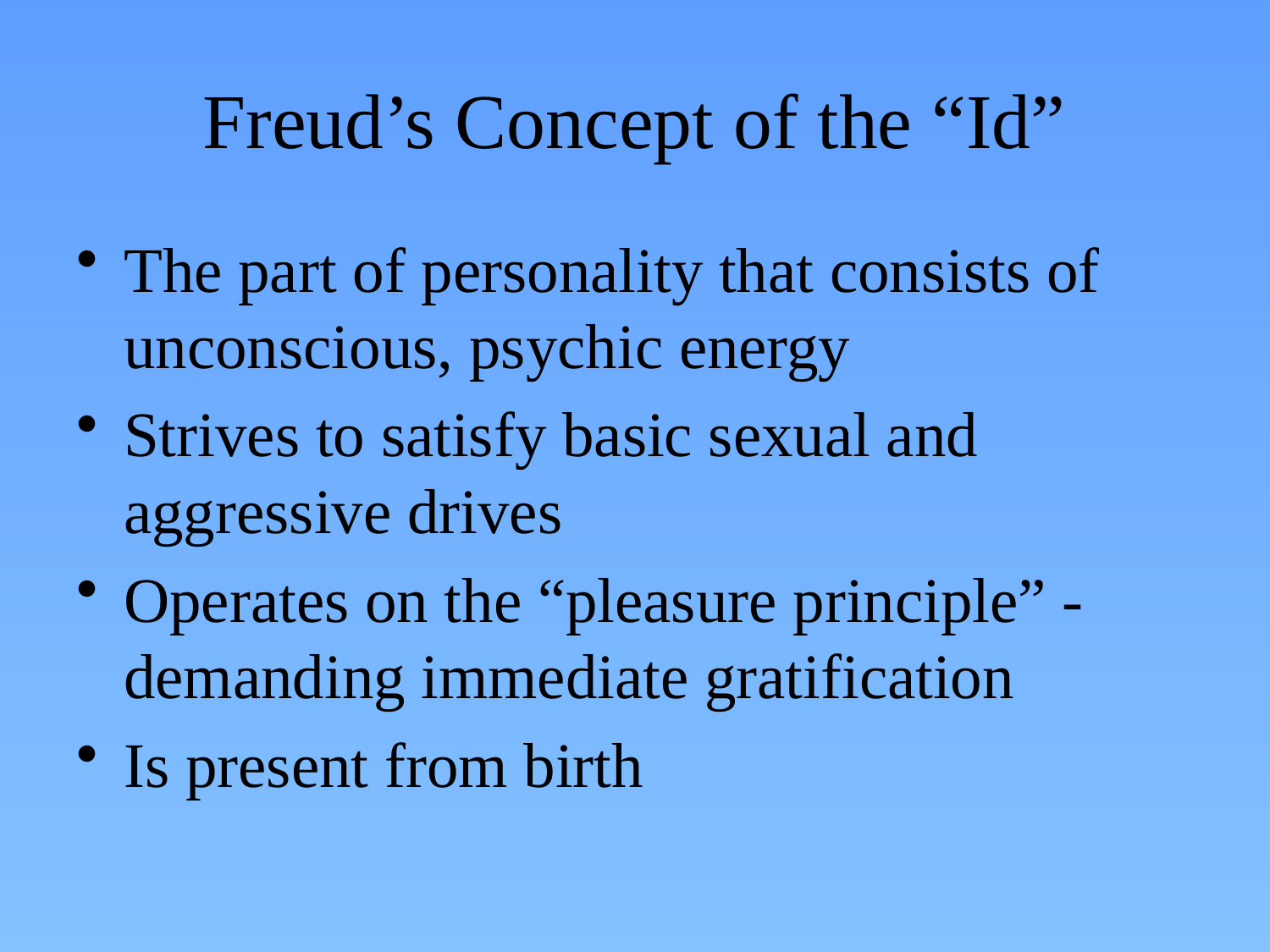

# Freud’s Concept of the “Id”
The part of personality that consists of unconscious, psychic energy
Strives to satisfy basic sexual and aggressive drives
Operates on the “pleasure principle” - demanding immediate gratification
Is present from birth